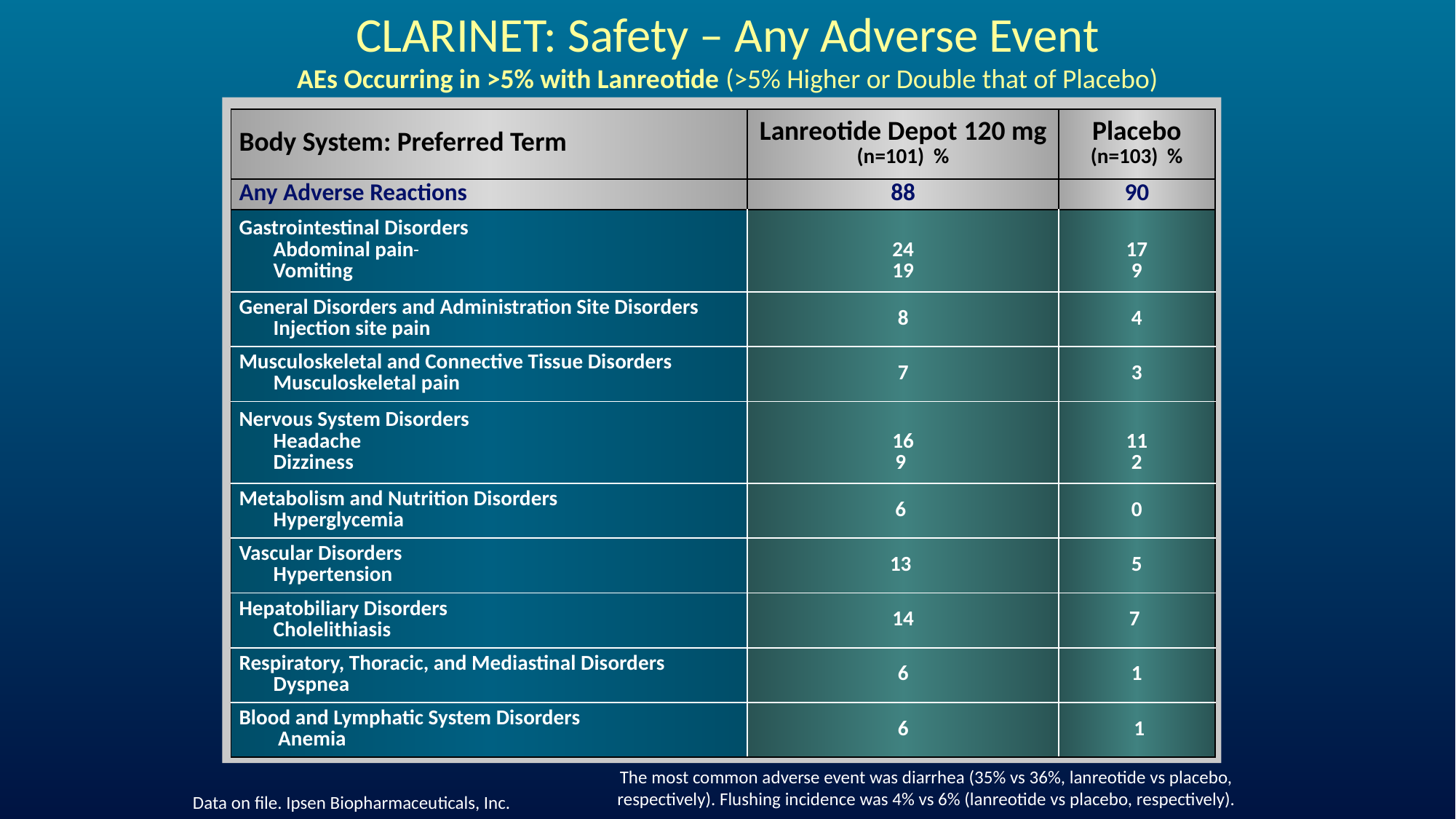

# CLARINET: Safety – Any Adverse Event AEs Occurring in >5% with Lanreotide (>5% Higher or Double that of Placebo)

| Body System: Preferred Term | Lanreotide Depot 120 mg (n=101) % | Placebo (n=103) % |
| --- | --- | --- |
| Any Adverse Reactions | 88 | 90 |
| Gastrointestinal Disorders Abdominal pain Vomiting | 24 19 | 17 9 |
| General Disorders and Administration Site Disorders Injection site pain | 8 | 4 |
| Musculoskeletal and Connective Tissue Disorders Musculoskeletal pain | 7 | 3 |
| Nervous System Disorders Headache Dizziness | 16 9 | 11 2 |
| Metabolism and Nutrition Disorders Hyperglycemia | 6 | 0 |
| Vascular Disorders Hypertension | 13 | 5 |
| Hepatobiliary Disorders Cholelithiasis | 14 | 7 |
| Respiratory, Thoracic, and Mediastinal Disorders Dyspnea | 6 | 1 |
| Blood and Lymphatic System Disorders Anemia | 6 | 1 |

Data on file. Ipsen Biopharmaceuticals, Inc.

The most common adverse event was diarrhea (35% vs 36%, lanreotide vs placebo, respectively). Flushing incidence was 4% vs 6% (lanreotide vs placebo, respectively).